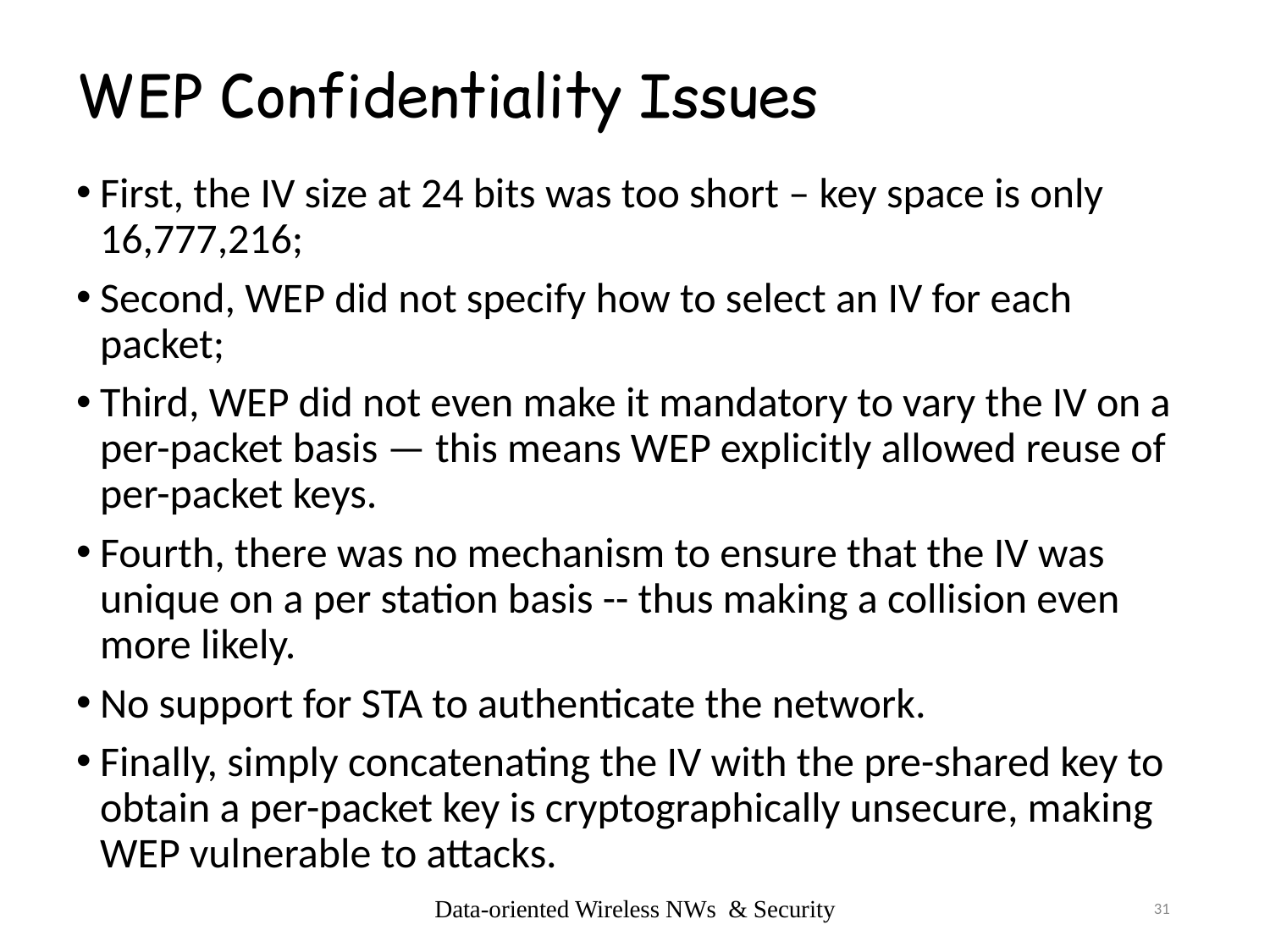

# WEP Confidentiality Issues
First, the IV size at 24 bits was too short – key space is only 16,777,216;
Second, WEP did not specify how to select an IV for each packet;
Third, WEP did not even make it mandatory to vary the IV on a per-packet basis — this means WEP explicitly allowed reuse of per-packet keys.
Fourth, there was no mechanism to ensure that the IV was unique on a per station basis -- thus making a collision even more likely.
No support for STA to authenticate the network.
Finally, simply concatenating the IV with the pre-shared key to obtain a per-packet key is cryptographically unsecure, making WEP vulnerable to attacks.
Data-oriented Wireless NWs  & Security
31